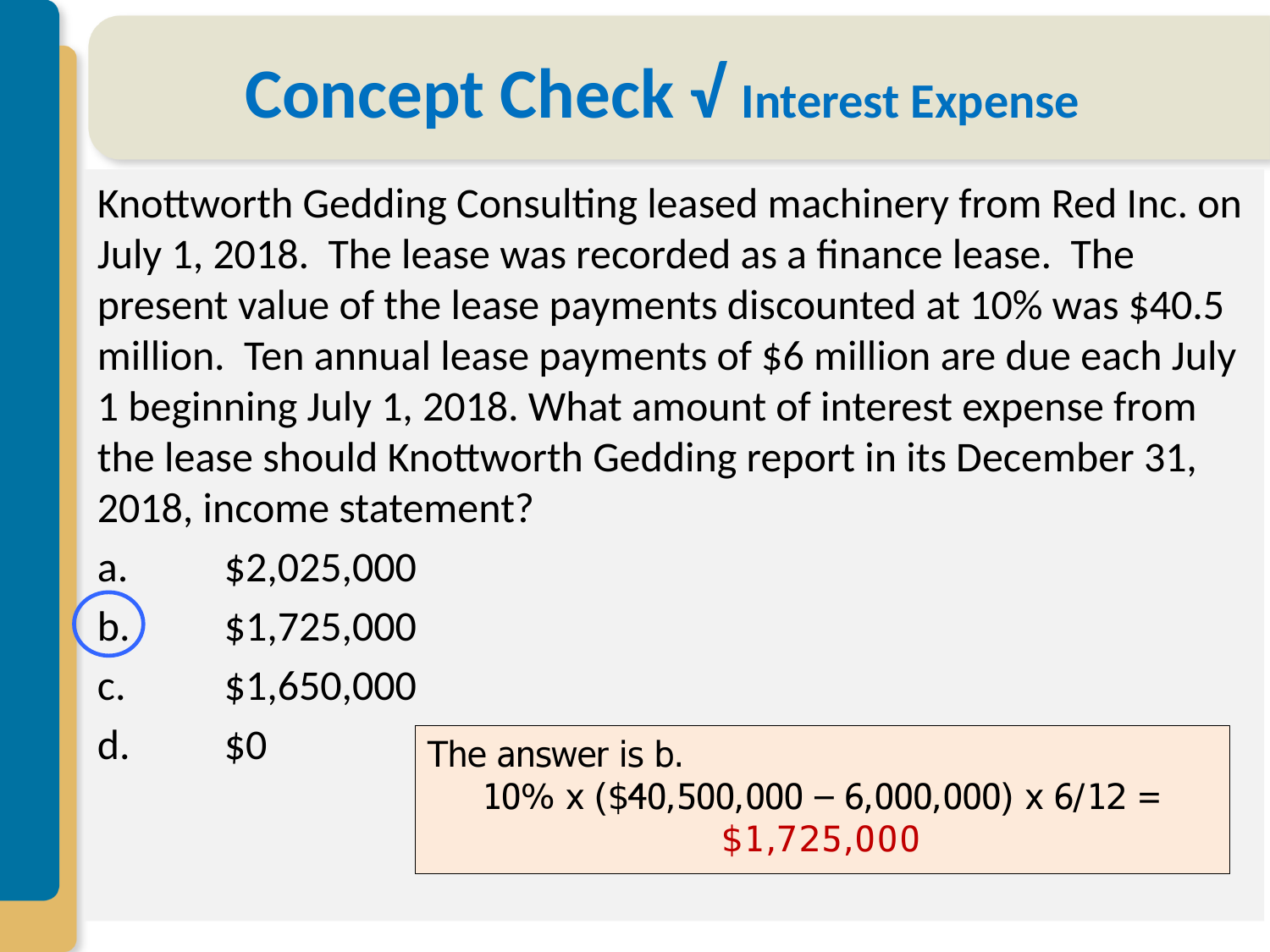

# Concept Check √ Interest Expense
Knottworth Gedding Consulting leased machinery from Red Inc. on July 1, 2018.  The lease was recorded as a finance lease.  The present value of the lease payments discounted at 10% was $40.5 million.  Ten annual lease payments of $6 million are due each July 1 beginning July 1, 2018. What amount of interest expense from the lease should Knottworth Gedding report in its December 31, 2018, income statement?
a.	$2,025,000
b.	$1,725,000
c.	$1,650,000
d.	$0

The answer is b.
10% x ($40,500,000 – 6,000,000) x 6/12 = $1,725,000